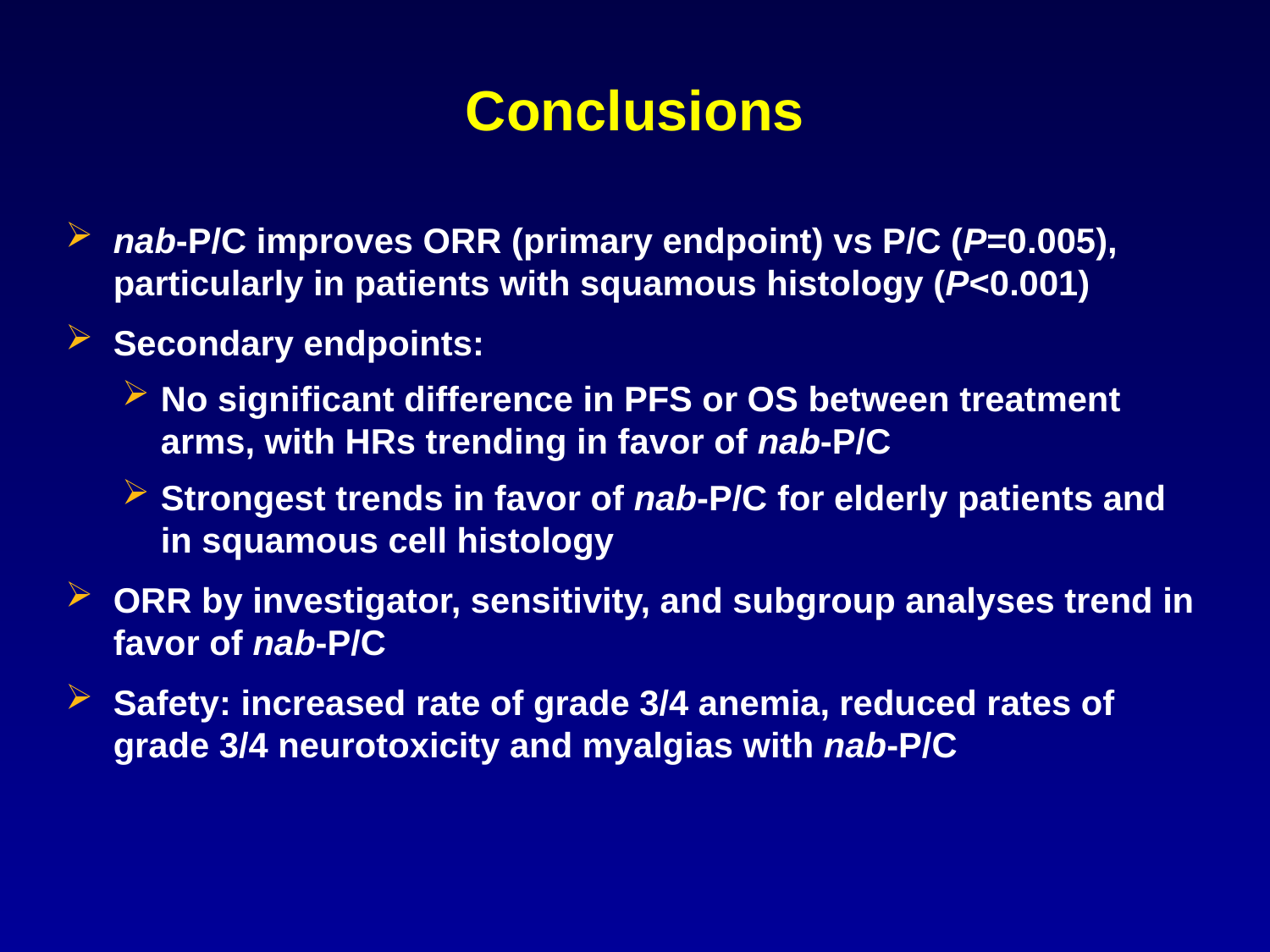

# Conclusions
nab-P/C improves ORR (primary endpoint) vs P/C (P=0.005), particularly in patients with squamous histology (P<0.001)
Secondary endpoints:
No significant difference in PFS or OS between treatment arms, with HRs trending in favor of nab-P/C
Strongest trends in favor of nab-P/C for elderly patients and in squamous cell histology
ORR by investigator, sensitivity, and subgroup analyses trend in favor of nab-P/C
Safety: increased rate of grade 3/4 anemia, reduced rates of grade 3/4 neurotoxicity and myalgias with nab-P/C